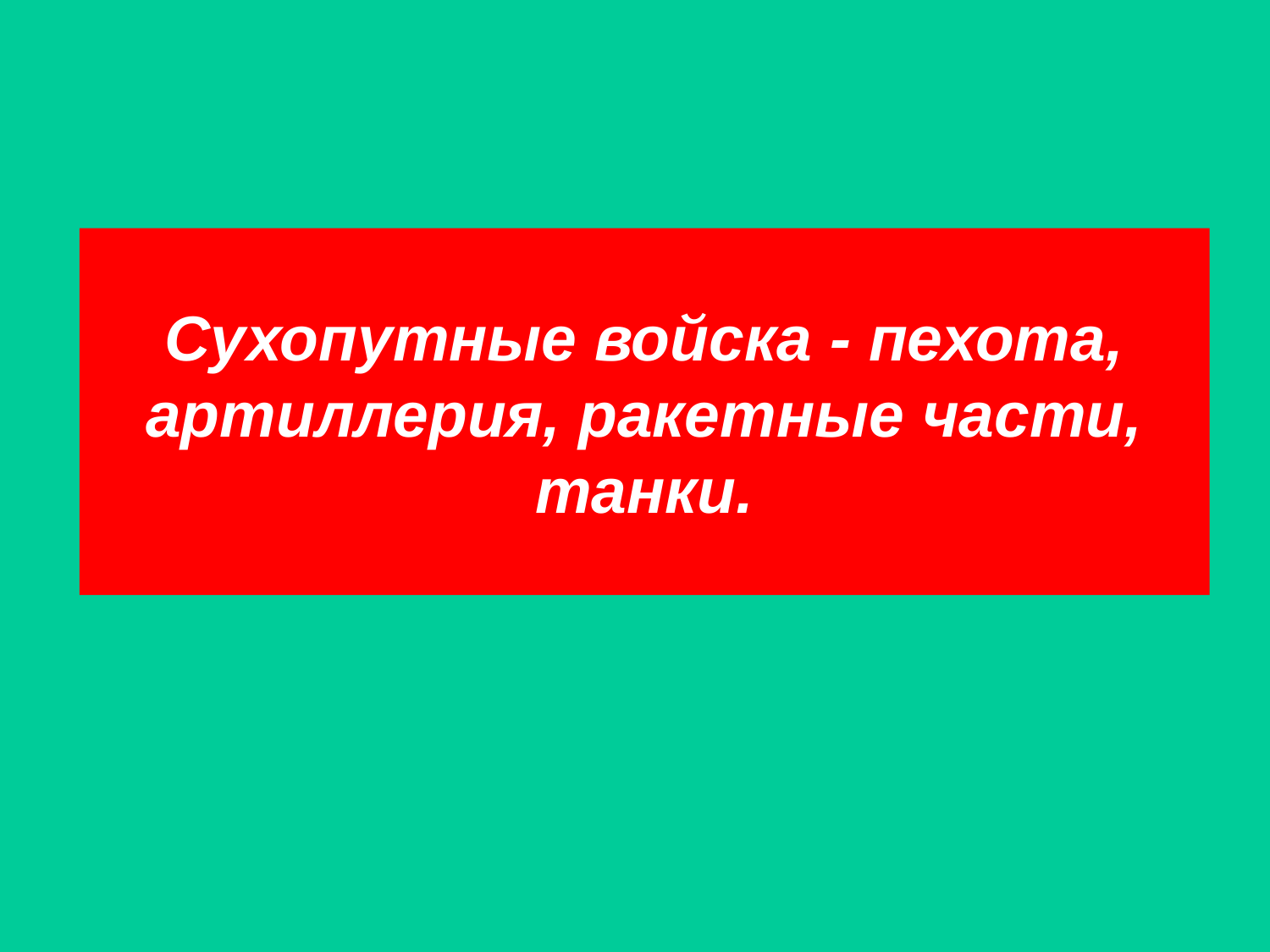

Сухопутные войска - пехота, артиллерия, ракетные части, танки.